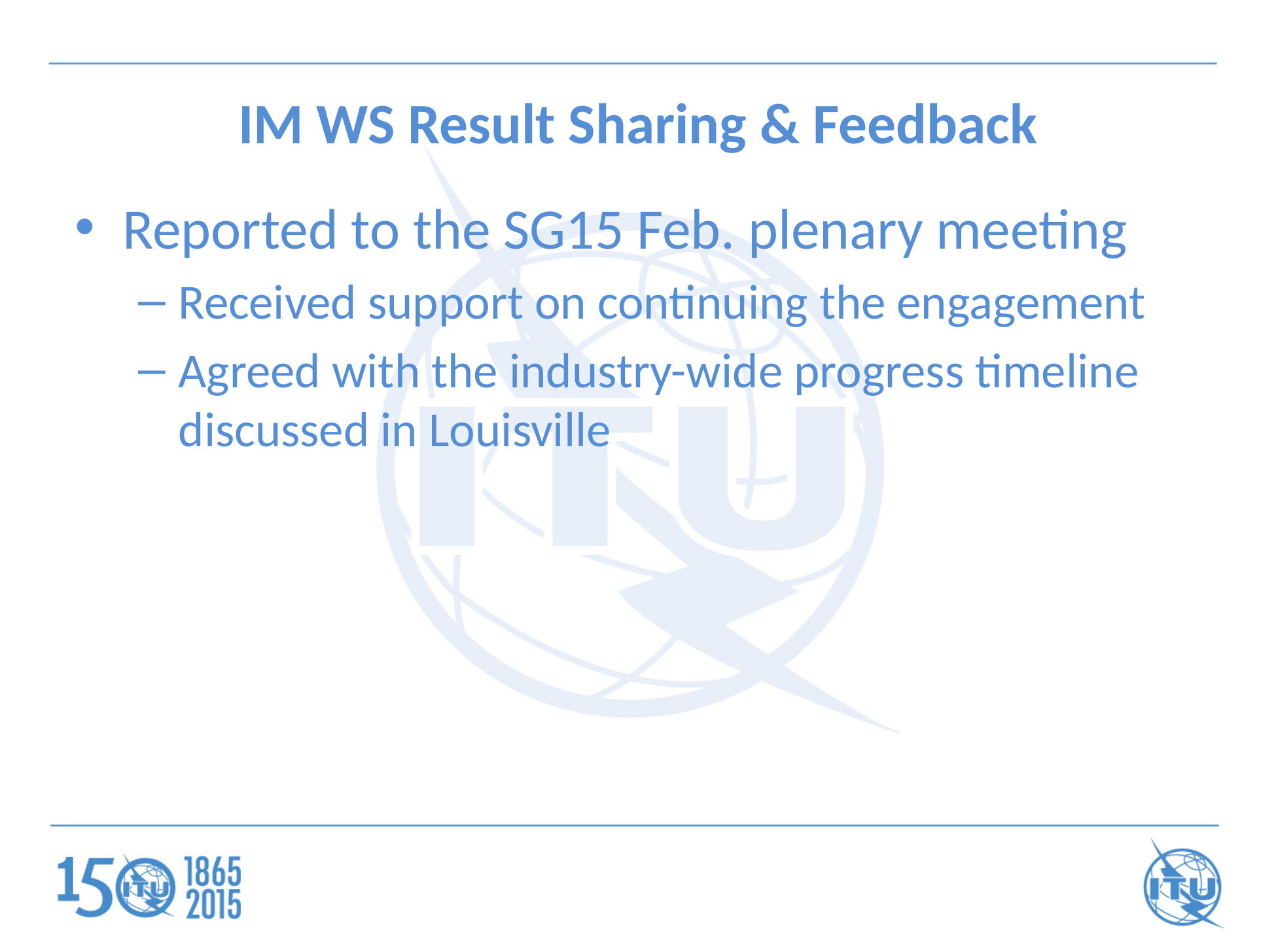

# IM WS Result Sharing & Feedback
Reported to the SG15 Feb. plenary meeting
Received support on continuing the engagement
Agreed with the industry-wide progress timeline discussed in Louisville